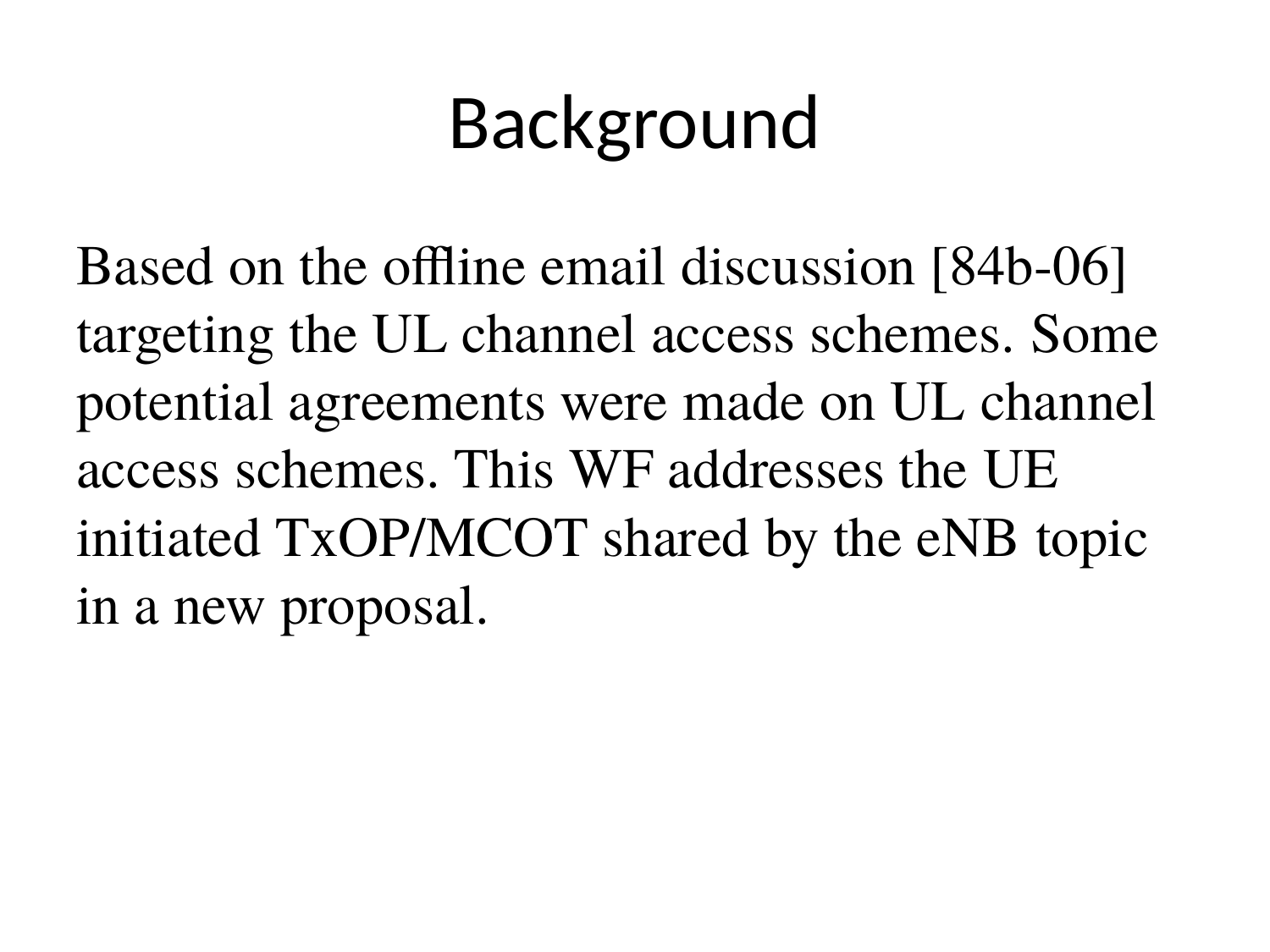

# Background
Based on the offline email discussion [84b-06] targeting the UL channel access schemes. Some potential agreements were made on UL channel access schemes. This WF addresses the UE initiated TxOP/MCOT shared by the eNB topic in a new proposal.